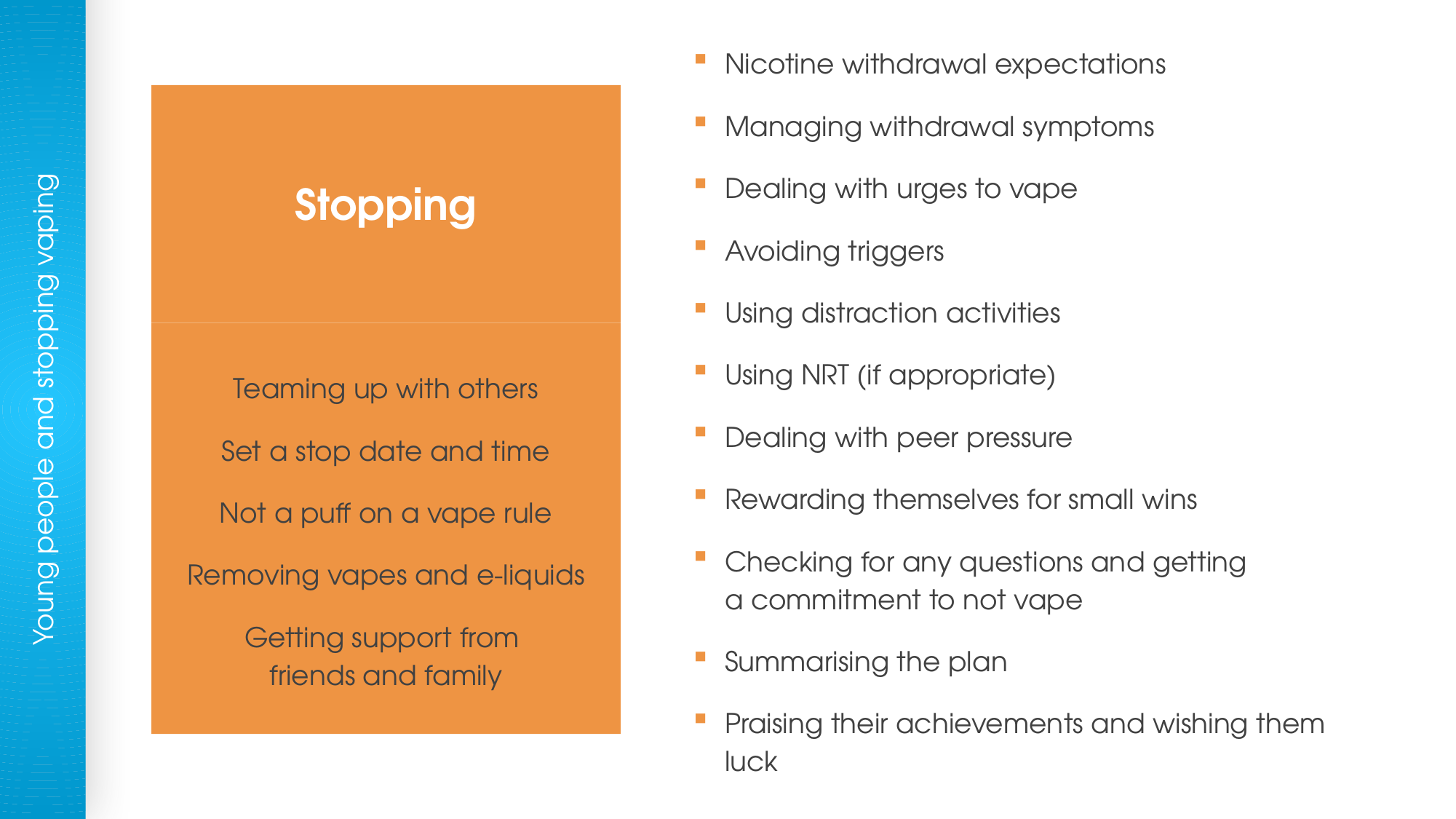

# Stopping
Nicotine withdrawal expectations
Managing withdrawal symptoms
Dealing with urges to vape
Avoiding triggers
Using distraction activities
Using NRT (if appropriate)
Dealing with peer pressure
Rewarding themselves for small wins
Checking for any questions and getting
a commitment to not vape
Summarising the plan
Praising their achievements and wishing them luck
Teaming up with others
Set a stop date and time
Not a puff on a vape rule
Removing vapes and e-liquids
Getting support from
friends and family